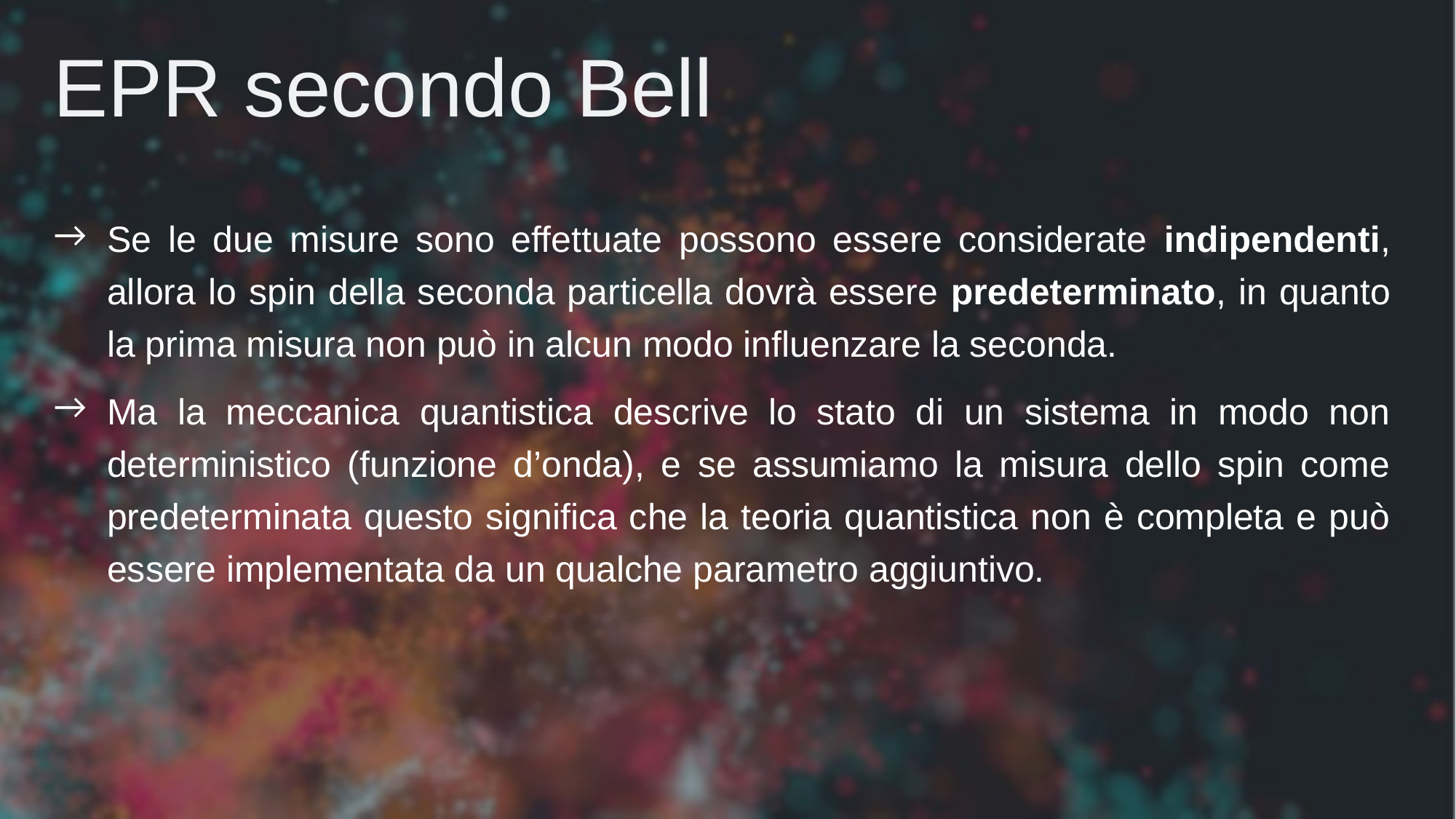

# EPR secondo Bell
Se le due misure sono effettuate possono essere considerate indipendenti, allora lo spin della seconda particella dovrà essere predeterminato, in quanto la prima misura non può in alcun modo influenzare la seconda.
Ma la meccanica quantistica descrive lo stato di un sistema in modo non deterministico (funzione d’onda), e se assumiamo la misura dello spin come predeterminata questo significa che la teoria quantistica non è completa e può essere implementata da un qualche parametro aggiuntivo.